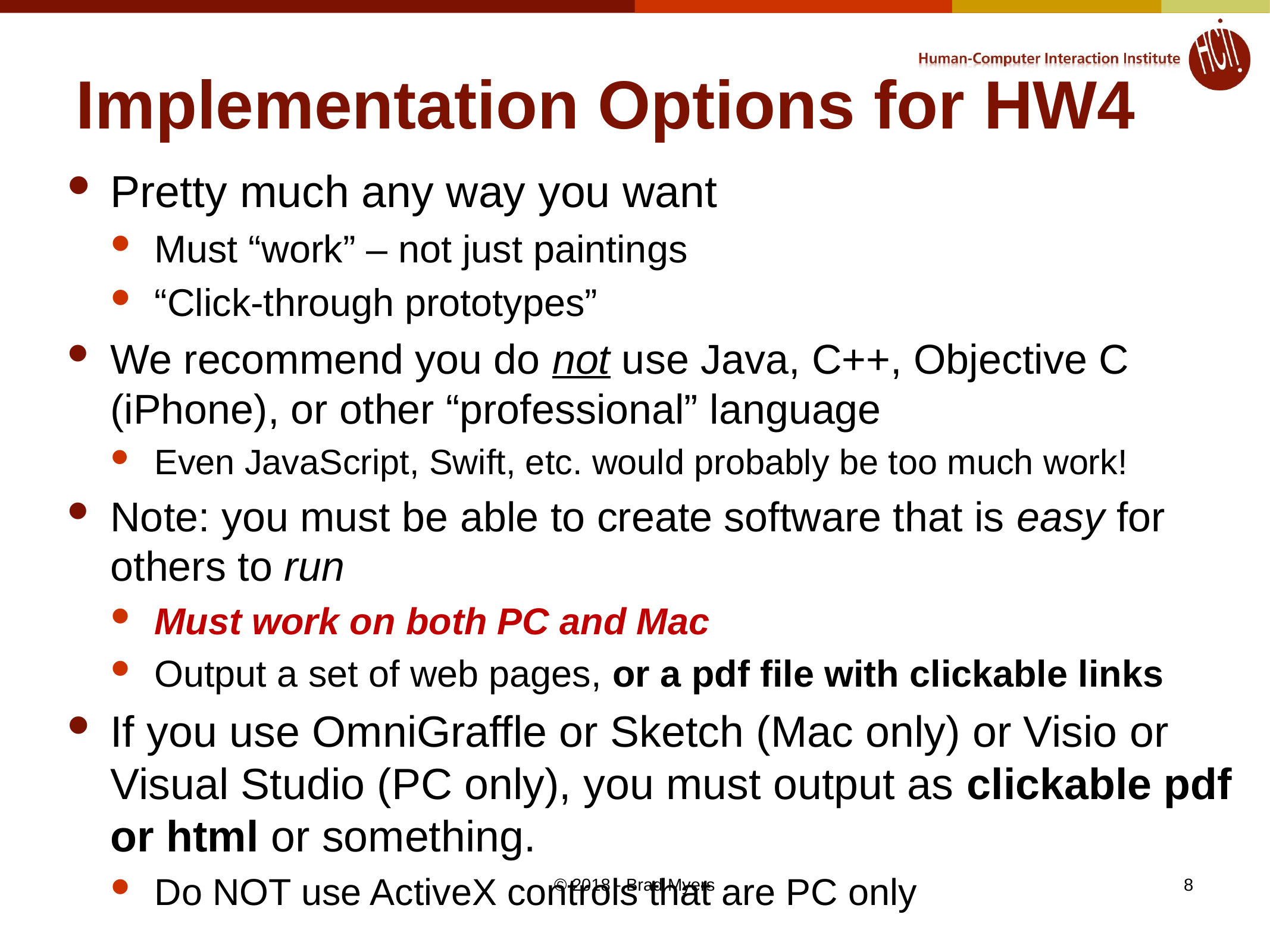

# Implementation Options for HW4
Pretty much any way you want
Must “work” – not just paintings
“Click-through prototypes”
We recommend you do not use Java, C++, Objective C (iPhone), or other “professional” language
Even JavaScript, Swift, etc. would probably be too much work!
Note: you must be able to create software that is easy for others to run
Must work on both PC and Mac
Output a set of web pages, or a pdf file with clickable links
If you use OmniGraffle or Sketch (Mac only) or Visio or Visual Studio (PC only), you must output as clickable pdf or html or something.
Do NOT use ActiveX controls that are PC only
© 2018 - Brad Myers
8